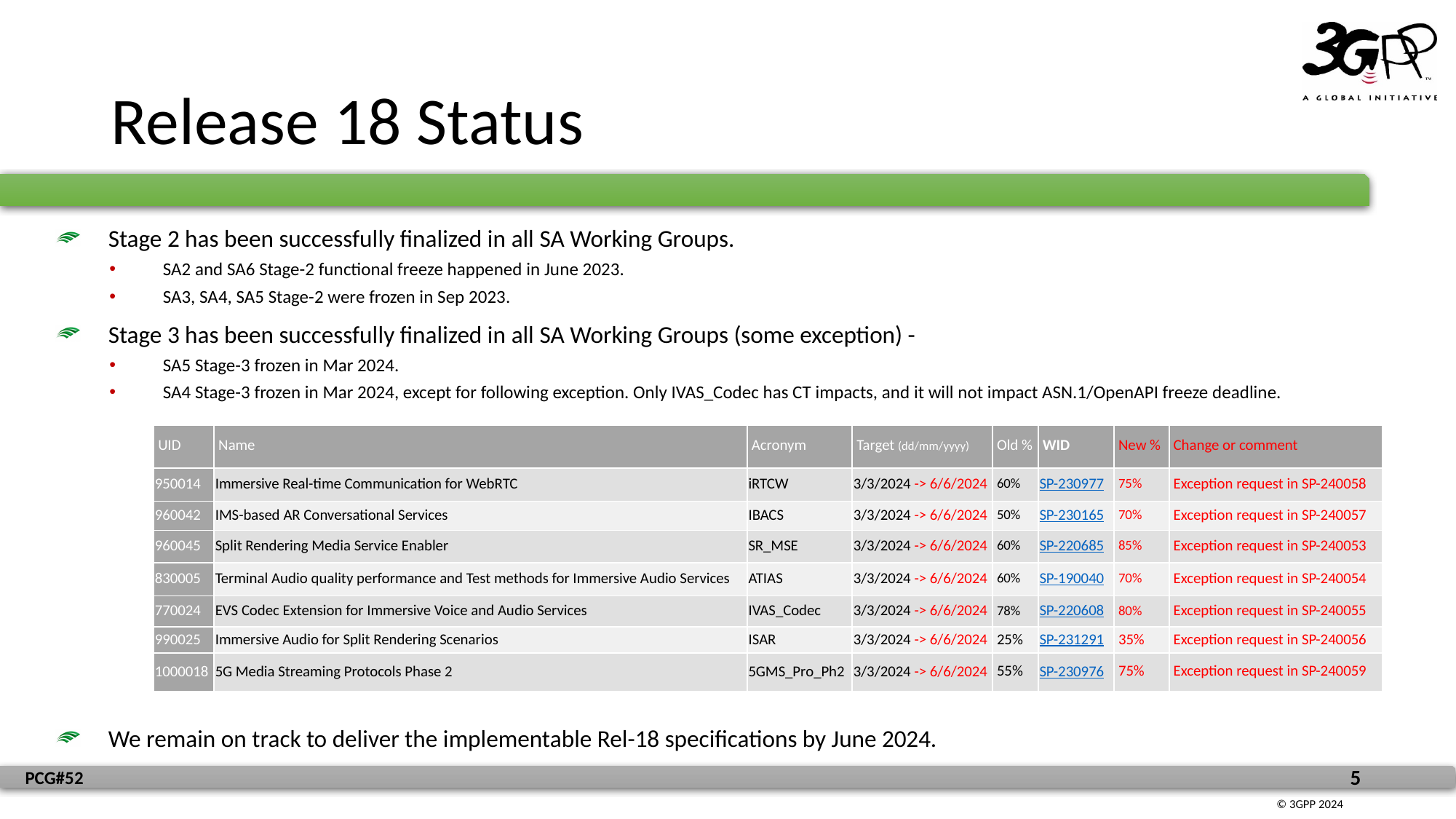

# Release 18 Status
Stage 2 has been successfully finalized in all SA Working Groups.
SA2 and SA6 Stage-2 functional freeze happened in June 2023.
SA3, SA4, SA5 Stage-2 were frozen in Sep 2023.
Stage 3 has been successfully finalized in all SA Working Groups (some exception) -
SA5 Stage-3 frozen in Mar 2024.
SA4 Stage-3 frozen in Mar 2024, except for following exception. Only IVAS_Codec has CT impacts, and it will not impact ASN.1/OpenAPI freeze deadline.

| UID | Name | Acronym | Target (dd/mm/yyyy) | Old % | WID | New % | Change or comment |
| --- | --- | --- | --- | --- | --- | --- | --- |
| 950014 | Immersive Real-time Communication for WebRTC | iRTCW | 3/3/2024 -> 6/6/2024 | 60% | SP-230977 | 75% | Exception request in SP-240058 |
| 960042 | IMS-based AR Conversational Services | IBACS | 3/3/2024 -> 6/6/2024 | 50% | SP-230165 | 70% | Exception request in SP-240057 |
| 960045 | Split Rendering Media Service Enabler | SR\_MSE | 3/3/2024 -> 6/6/2024 | 60% | SP-220685 | 85% | Exception request in SP-240053 |
| 830005 | Terminal Audio quality performance and Test methods for Immersive Audio Services | ATIAS | 3/3/2024 -> 6/6/2024 | 60% | SP-190040 | 70% | Exception request in SP-240054 |
| 770024 | EVS Codec Extension for Immersive Voice and Audio Services | IVAS\_Codec | 3/3/2024 -> 6/6/2024 | 78% | SP-220608 | 80% | Exception request in SP-240055 |
| 990025 | Immersive Audio for Split Rendering Scenarios | ISAR | 3/3/2024 -> 6/6/2024 | 25% | SP-231291 | 35% | Exception request in SP-240056 |
| 1000018 | 5G Media Streaming Protocols Phase 2 | 5GMS\_Pro\_Ph2 | 3/3/2024 -> 6/6/2024 | 55% | SP-230976 | 75% | Exception request in SP-240059 |
We remain on track to deliver the implementable Rel-18 specifications by June 2024.